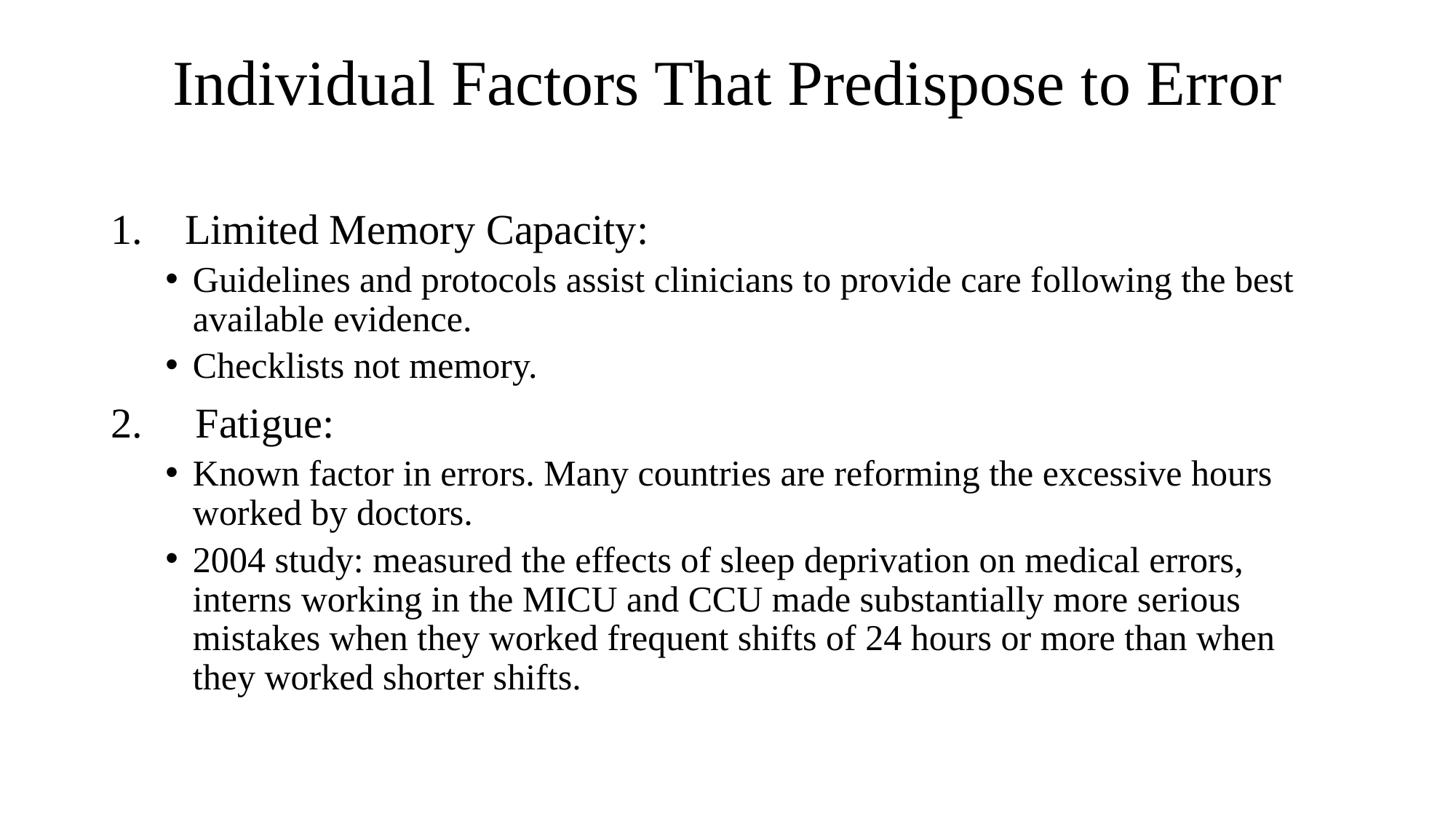

# Individual Factors That Predispose to Error
1.    Limited Memory Capacity:
Guidelines and protocols assist clinicians to provide care following the best available evidence.
Checklists not memory.
2.     Fatigue:
Known factor in errors. Many countries are reforming the excessive hours worked by doctors.
2004 study: measured the effects of sleep deprivation on medical errors, interns working in the MICU and CCU made substantially more serious mistakes when they worked frequent shifts of 24 hours or more than when they worked shorter shifts.